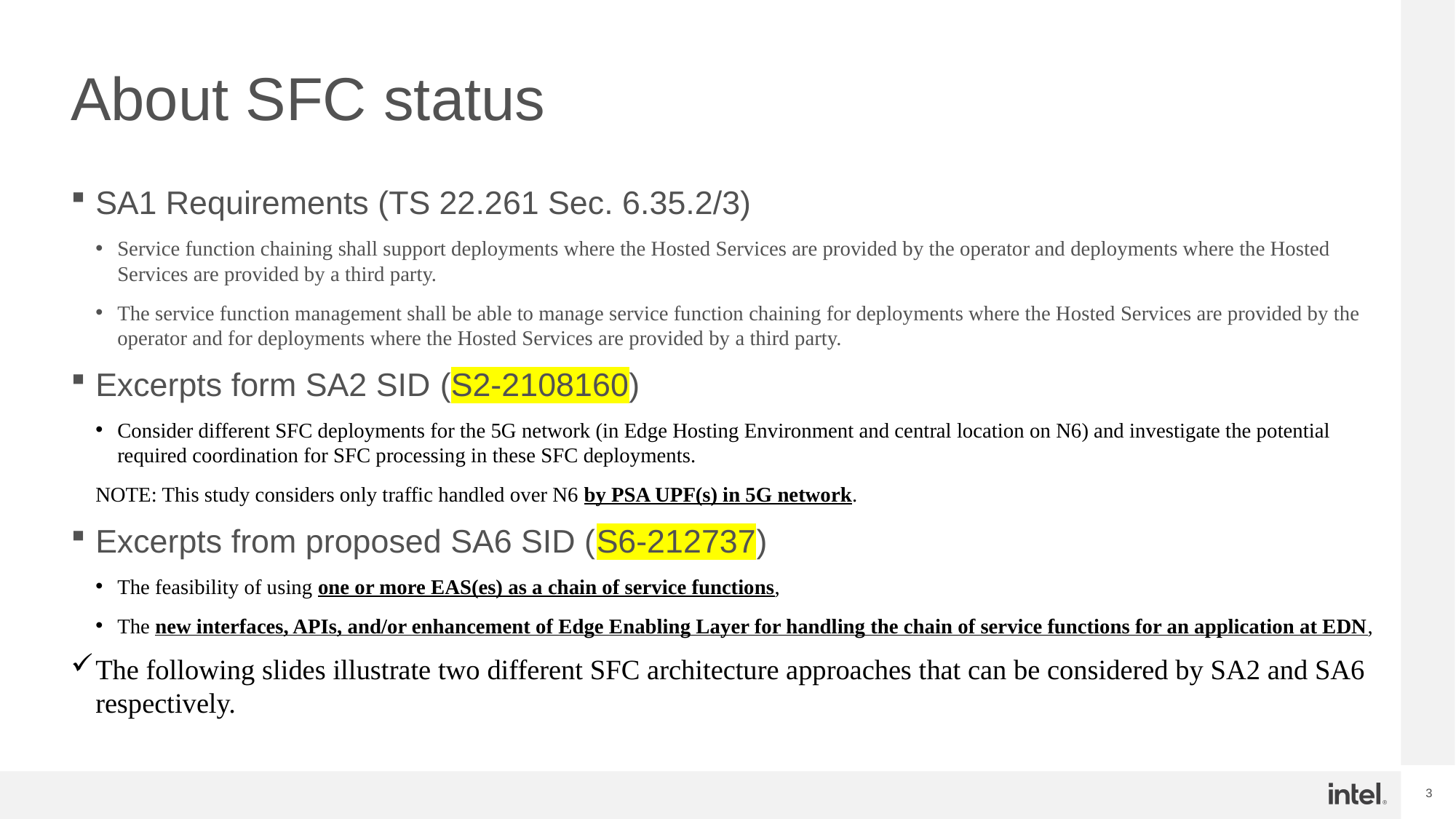

# About SFC status
SA1 Requirements (TS 22.261 Sec. 6.35.2/3)
Service function chaining shall support deployments where the Hosted Services are provided by the operator and deployments where the Hosted Services are provided by a third party.
The service function management shall be able to manage service function chaining for deployments where the Hosted Services are provided by the operator and for deployments where the Hosted Services are provided by a third party.
Excerpts form SA2 SID (S2-2108160)
Consider different SFC deployments for the 5G network (in Edge Hosting Environment and central location on N6) and investigate the potential required coordination for SFC processing in these SFC deployments.
	NOTE: This study considers only traffic handled over N6 by PSA UPF(s) in 5G network.
Excerpts from proposed SA6 SID (S6-212737)
The feasibility of using one or more EAS(es) as a chain of service functions,
The new interfaces, APIs, and/or enhancement of Edge Enabling Layer for handling the chain of service functions for an application at EDN,
The following slides illustrate two different SFC architecture approaches that can be considered by SA2 and SA6 respectively.